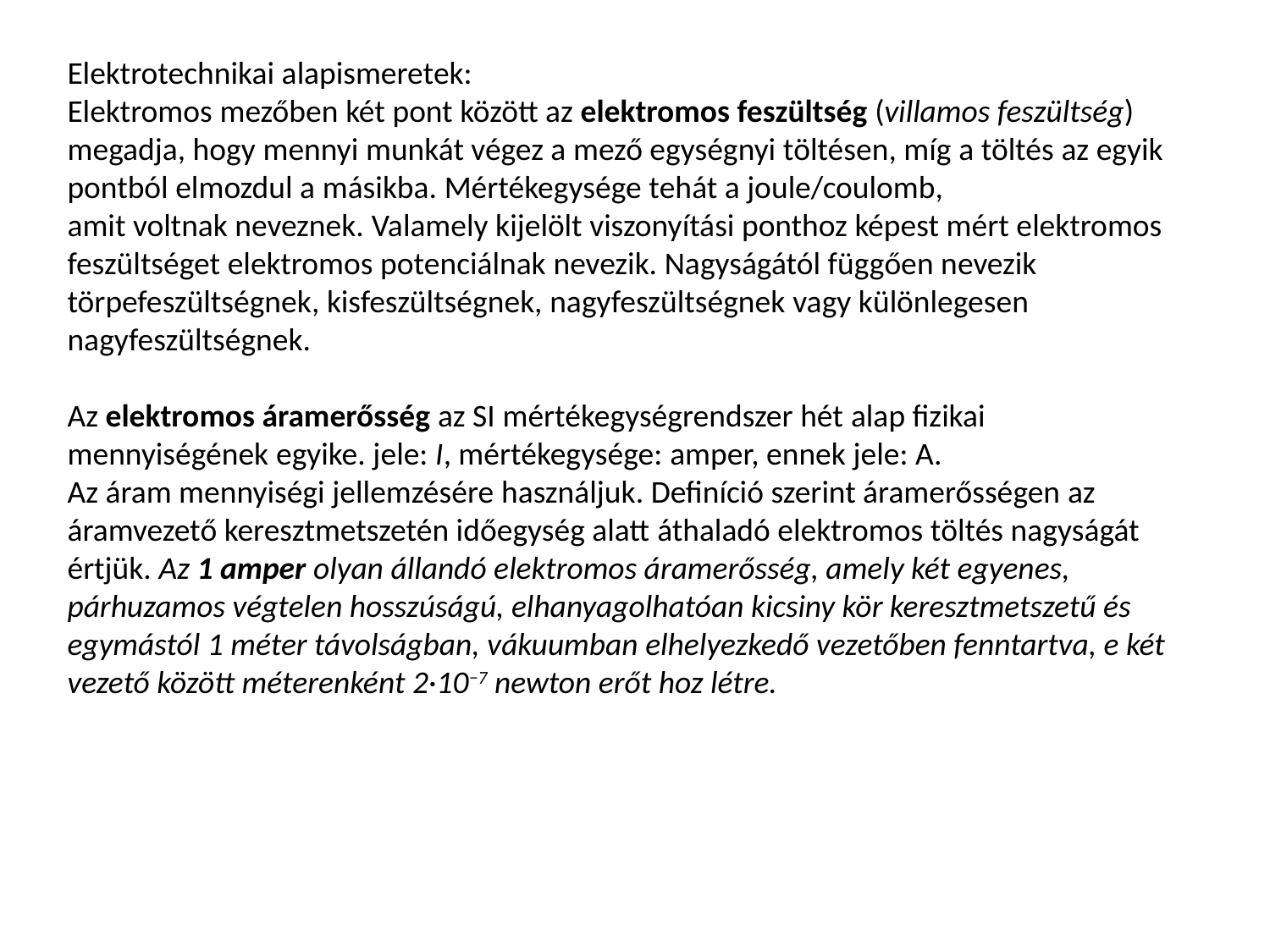

Elektrotechnikai alapismeretek:
Elektromos mezőben két pont között az elektromos feszültség (villamos feszültség) megadja, hogy mennyi munkát végez a mező egységnyi töltésen, míg a töltés az egyik pontból elmozdul a másikba. Mértékegysége tehát a joule/coulomb, amit voltnak neveznek. Valamely kijelölt viszonyítási ponthoz képest mért elektromos feszültséget elektromos potenciálnak nevezik. Nagyságától függően nevezik törpefeszültségnek, kisfeszültségnek, nagyfeszültségnek vagy különlegesen nagyfeszültségnek.

Az elektromos áramerősség az SI mértékegységrendszer hét alap fizikai mennyiségének egyike. jele: I, mértékegysége: amper, ennek jele: A.
Az áram mennyiségi jellemzésére használjuk. Definíció szerint áramerősségen az áramvezető keresztmetszetén időegység alatt áthaladó elektromos töltés nagyságát értjük. Az 1 amper olyan állandó elektromos áramerősség, amely két egyenes, párhuzamos végtelen hosszúságú, elhanyagolhatóan kicsiny kör keresztmetszetű és egymástól 1 méter távolságban, vákuumban elhelyezkedő vezetőben fenntartva, e két vezető között méterenként 2·10−7 newton erőt hoz létre.